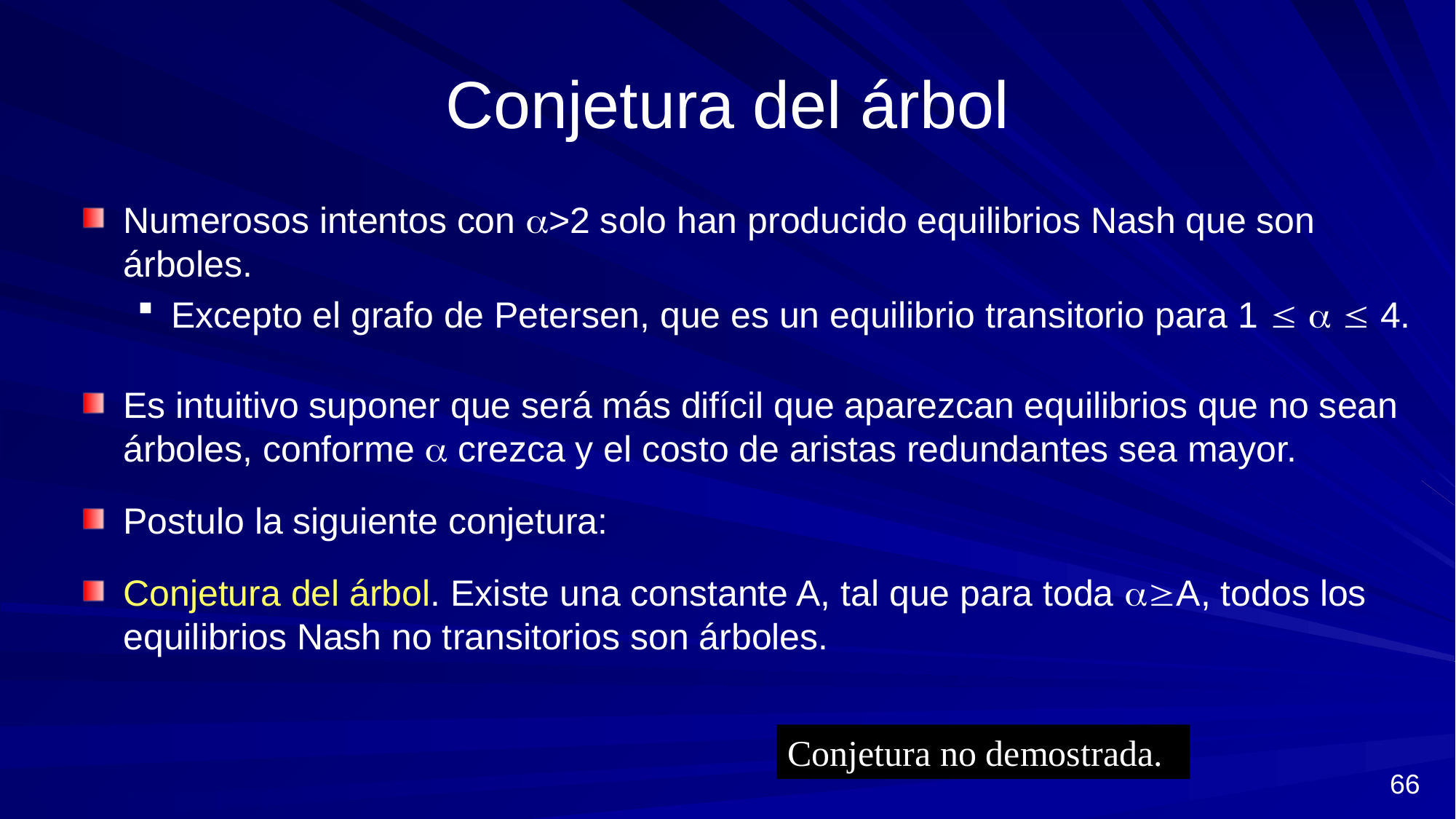

# Conjetura del árbol
Numerosos intentos con α>2 solo han producido equilibrios Nash que son árboles.
Excepto el grafo de Petersen, que es un equilibrio transitorio para 1 ≤ α ≤ 4.

Es intuitivo suponer que será más difícil que aparezcan equilibrios que no sean árboles, conforme α crezca y el costo de aristas redundantes sea mayor.

Postulo la siguiente conjetura:

Conjetura del árbol. Existe una constante A, tal que para toda α≥A, todos los equilibrios Nash no transitorios son árboles.
Conjetura no demostrada.
66